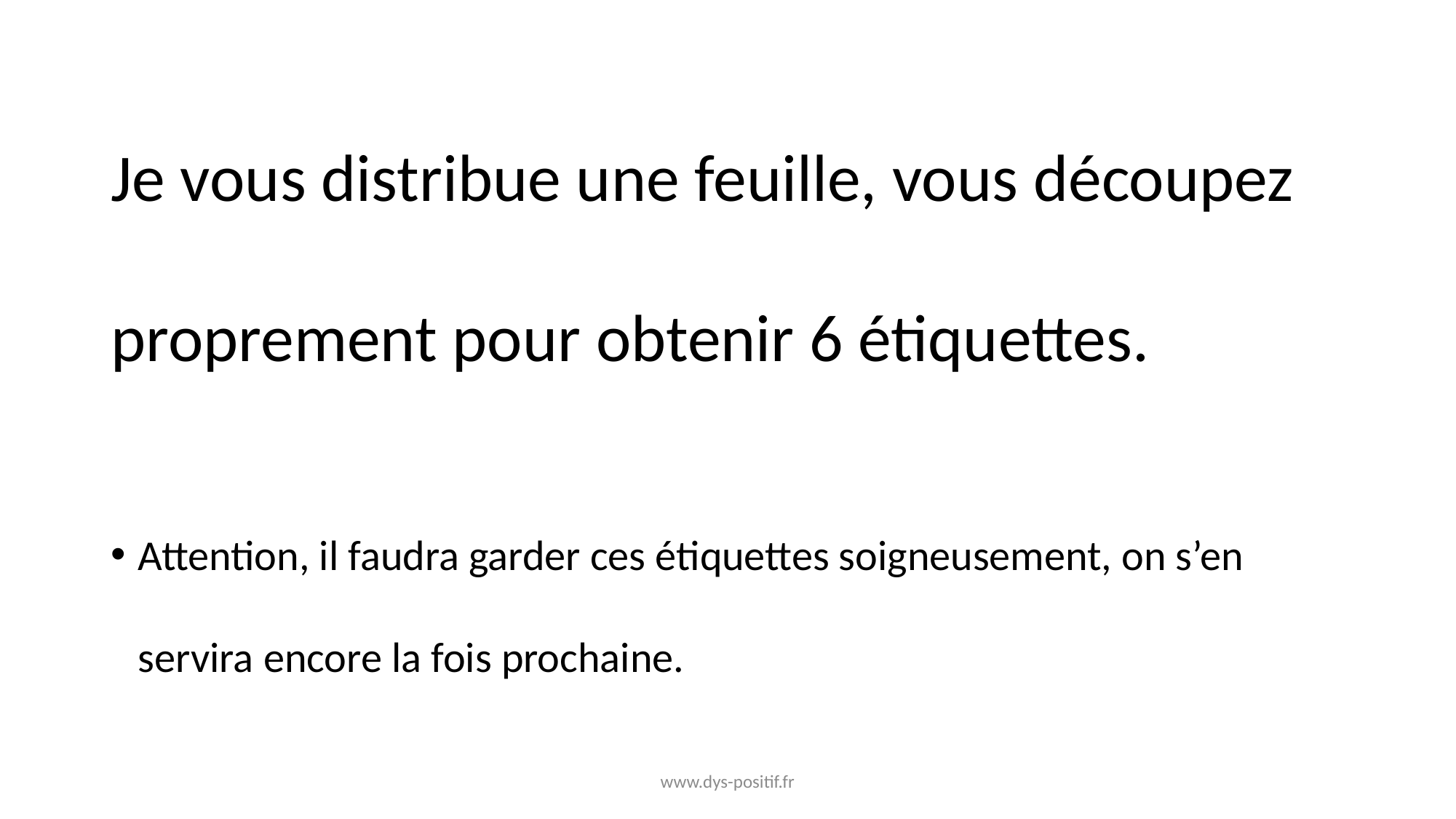

# Je vous distribue une feuille, vous découpez proprement pour obtenir 6 étiquettes.
Attention, il faudra garder ces étiquettes soigneusement, on s’en servira encore la fois prochaine.
www.dys-positif.fr